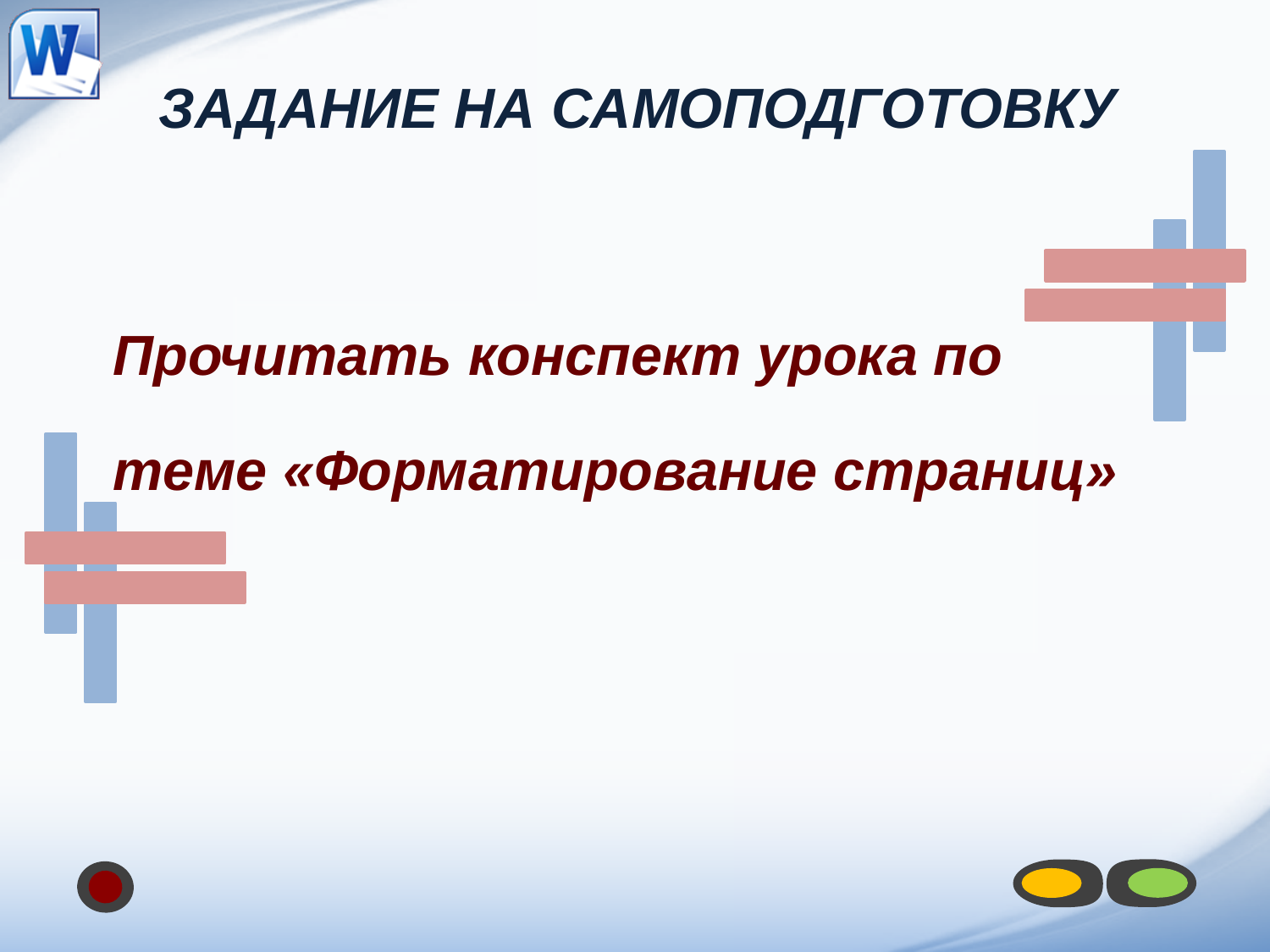

# Задание на самоподготовку

Прочитать конспект урока по теме «Форматирование страниц»